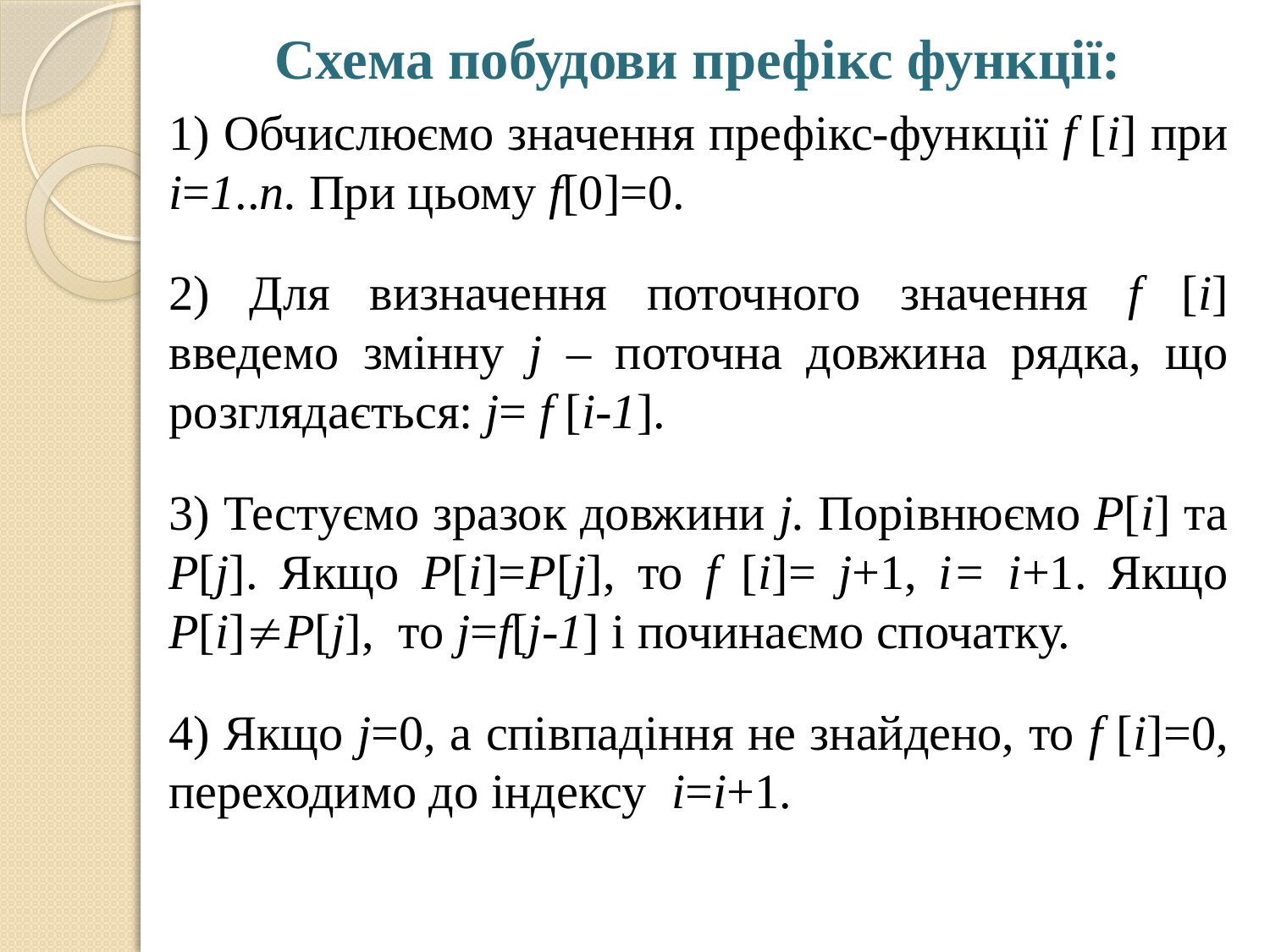

Схема побудови префікс функції:
1) Обчислюємо значення префікс-функції f [і] при і=1..n. При цьому f[0]=0.

2) Для визначення поточного значення f [і] введемо змінну j – поточна довжина рядка, що розглядається: j= f [і-1].

3) Тестуємо зразок довжини j. Порівнюємо Р[і] та Р[j]. Якщо Р[і]=Р[j], то f [і]= j+1, і= і+1. Якщо Р[і]≠Р[j],  то j=f[j-1] і починаємо спочатку.

4) Якщо j=0, а співпадіння не знайдено, то f [і]=0, переходимо до індексу  і=і+1.